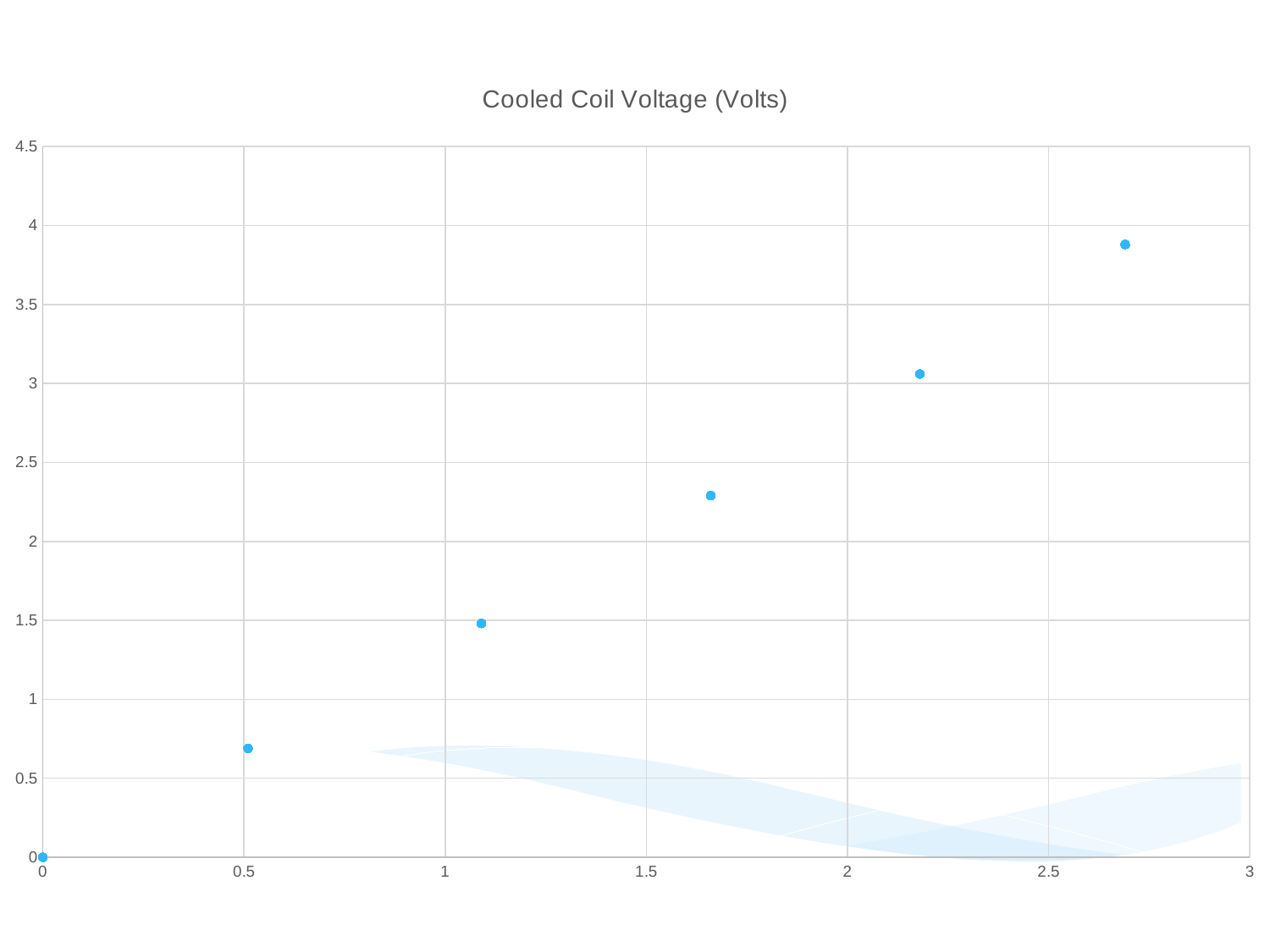

### Chart:

| Category | Cooled Coil Voltage (Volts) |
|---|---|